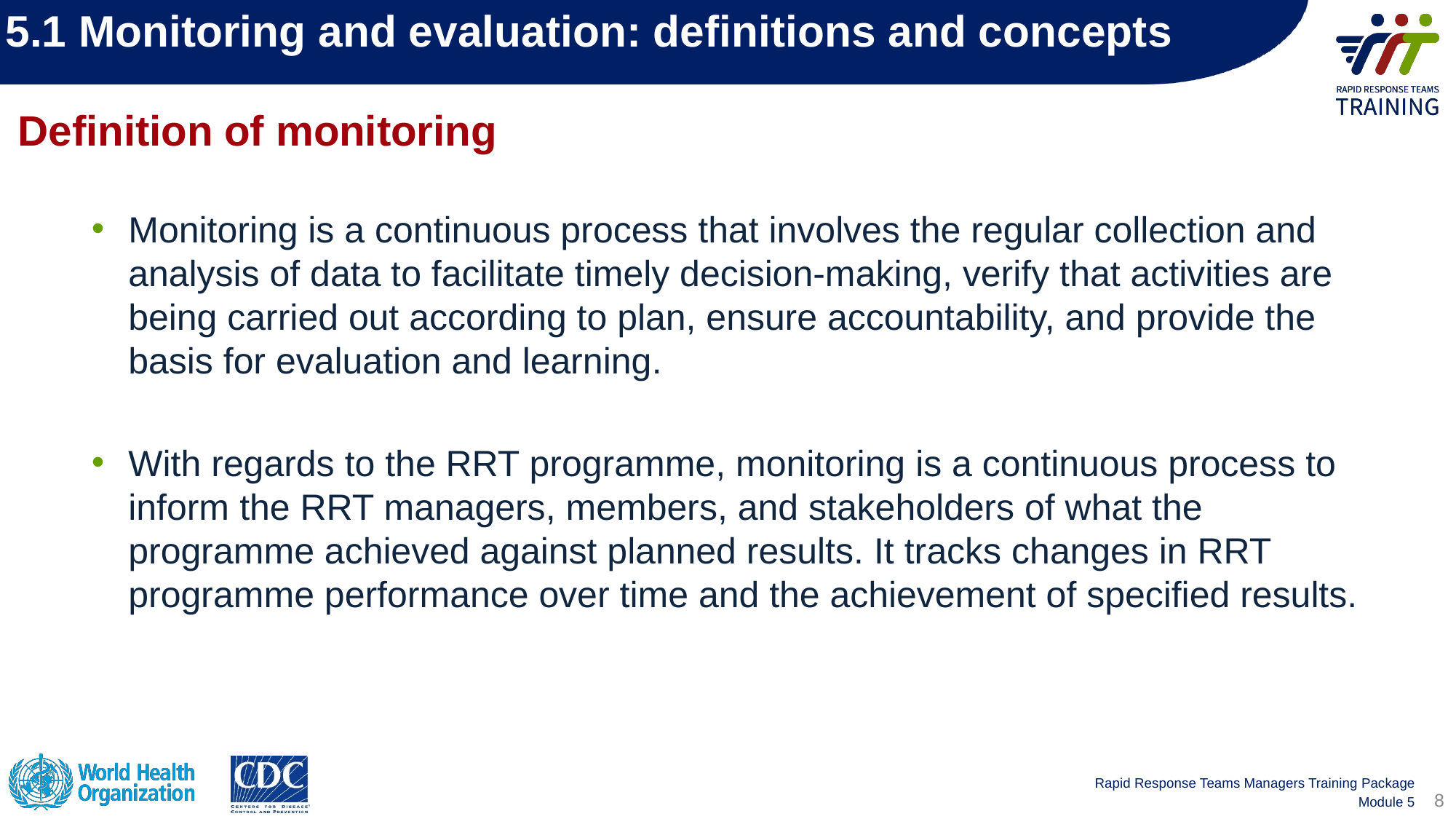

5.1 Monitoring and evaluation: definitions and concepts

Definition of monitoring

Monitoring is a continuous process that involves the regular collection and analysis of data to facilitate timely decision-making, verify that activities are being carried out according to plan, ensure accountability, and provide the basis for evaluation and learning.

With regards to the RRT programme, monitoring is a continuous process to inform the RRT managers, members, and stakeholders of what the programme achieved against planned results. It tracks changes in RRT programme performance over time and the achievement of specified results.

8